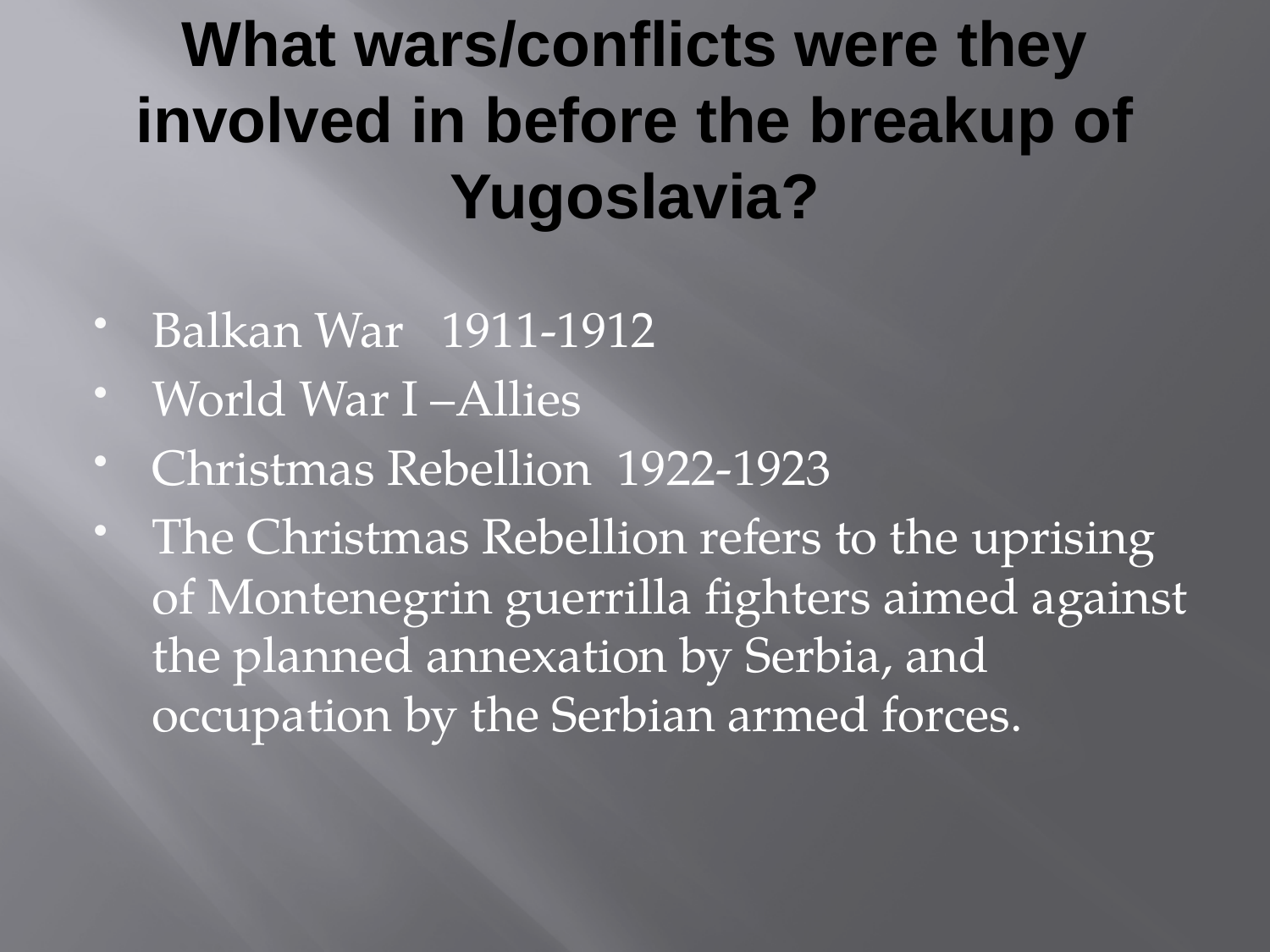

# What wars/conflicts were they involved in before the breakup of Yugoslavia?

Balkan War   1911-1912
World War I –Allies
Christmas Rebellion  1922-1923
The Christmas Rebellion refers to the uprising of Montenegrin guerrilla fighters aimed against the planned annexation by Serbia, and occupation by the Serbian armed forces.